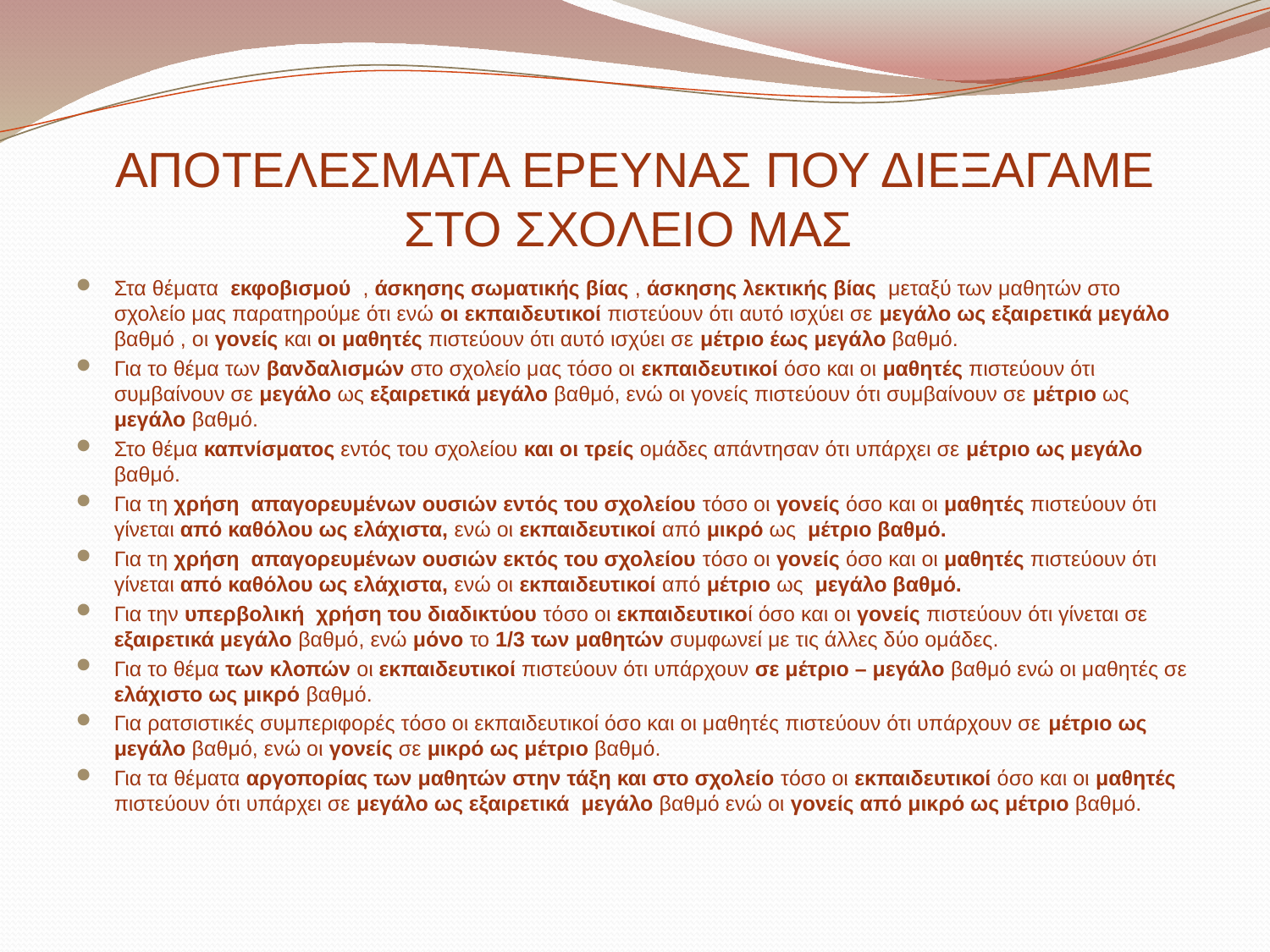

# ΑΠΟΤΕΛΕΣΜΑΤΑ ΕΡΕΥΝΑΣ ΠΟΥ ΔΙΕΞΑΓΑΜΕ ΣΤΟ ΣΧΟΛΕΙΟ ΜΑΣ
Στα θέματα  εκφοβισμού  , άσκησης σωματικής βίας , άσκησης λεκτικής βίας  μεταξύ των μαθητών στο   σχολείο μας παρατηρούμε ότι ενώ οι εκπαιδευτικοί πιστεύουν ότι αυτό ισχύει σε μεγάλο ως εξαιρετικά μεγάλο βαθμό , οι γονείς και οι μαθητές πιστεύουν ότι αυτό ισχύει σε μέτριο έως μεγάλο βαθμό.
Για το θέμα των βανδαλισμών στο σχολείο μας τόσο οι εκπαιδευτικοί όσο και οι μαθητές πιστεύουν ότι συμβαίνουν σε μεγάλο ως εξαιρετικά μεγάλο βαθμό, ενώ οι γονείς πιστεύουν ότι συμβαίνουν σε μέτριο ως μεγάλο βαθμό.
Στο θέμα καπνίσματος εντός του σχολείου και οι τρείς ομάδες απάντησαν ότι υπάρχει σε μέτριο ως μεγάλο βαθμό.
Για τη χρήση  απαγορευμένων ουσιών εντός του σχολείου τόσο οι γονείς όσο και οι μαθητές πιστεύουν ότι γίνεται από καθόλου ως ελάχιστα, ενώ οι εκπαιδευτικοί από μικρό ως  μέτριο βαθμό.
Για τη χρήση  απαγορευμένων ουσιών εκτός του σχολείου τόσο οι γονείς όσο και οι μαθητές πιστεύουν ότι γίνεται από καθόλου ως ελάχιστα, ενώ οι εκπαιδευτικοί από μέτριο ως  μεγάλο βαθμό.
Για την υπερβολική  χρήση του διαδικτύου τόσο οι εκπαιδευτικοί όσο και οι γονείς πιστεύουν ότι γίνεται σε εξαιρετικά μεγάλο βαθμό, ενώ μόνο το 1/3 των μαθητών συμφωνεί με τις άλλες δύο ομάδες.
Για το θέμα των κλοπών οι εκπαιδευτικοί πιστεύουν ότι υπάρχουν σε μέτριο – μεγάλο βαθμό ενώ οι μαθητές σε ελάχιστο ως μικρό βαθμό.
Για ρατσιστικές συμπεριφορές τόσο οι εκπαιδευτικοί όσο και οι μαθητές πιστεύουν ότι υπάρχουν σε μέτριο ως μεγάλο βαθμό, ενώ οι γονείς σε μικρό ως μέτριο βαθμό.
Για τα θέματα αργοπορίας των μαθητών στην τάξη και στο σχολείο τόσο οι εκπαιδευτικοί όσο και οι μαθητές πιστεύουν ότι υπάρχει σε μεγάλο ως εξαιρετικά  μεγάλο βαθμό ενώ οι γονείς από μικρό ως μέτριο βαθμό.